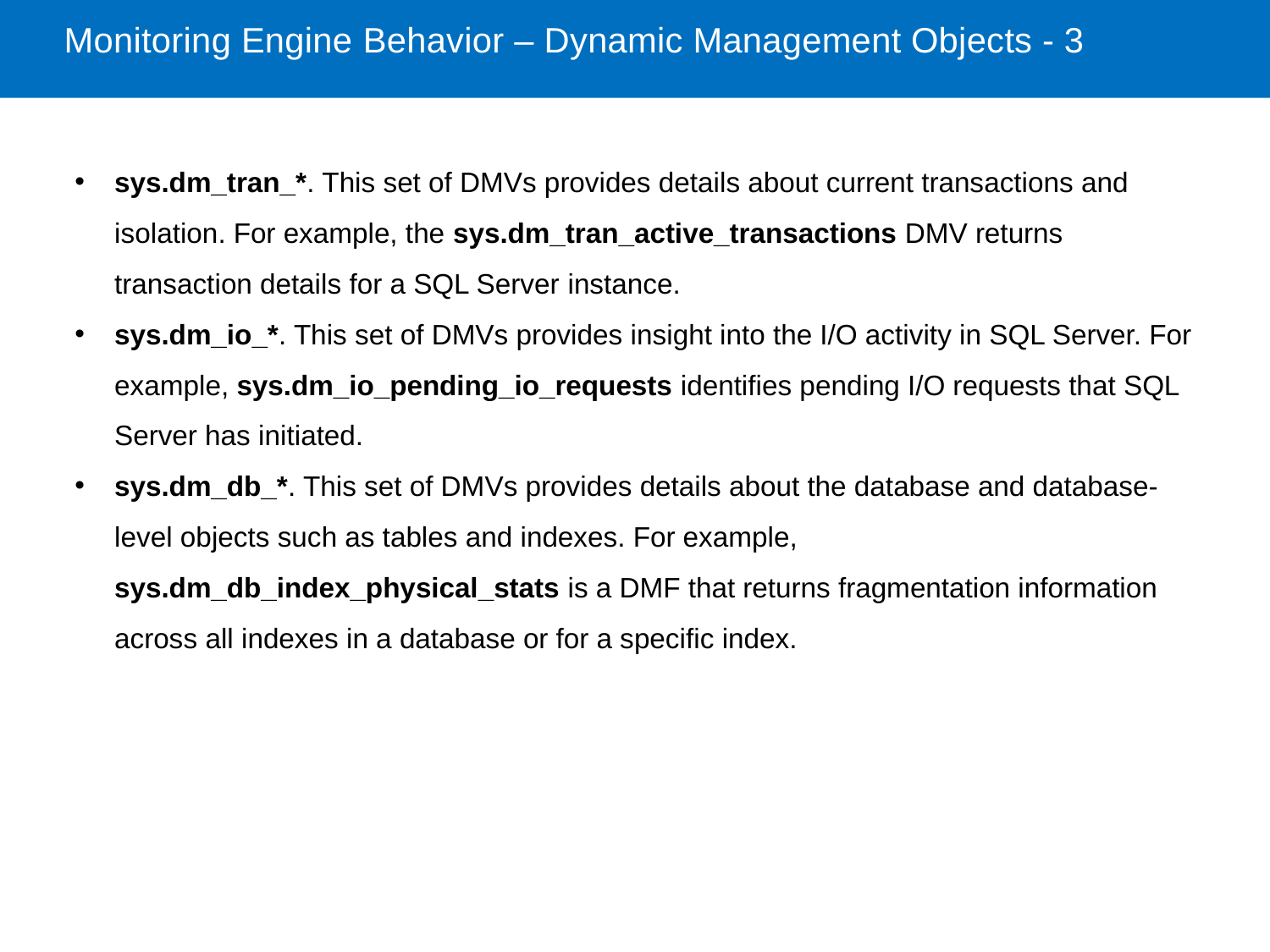

# Monitoring Engine Behavior – Dynamic Management Objects - 3
sys.dm_tran_*. This set of DMVs provides details about current transactions and isolation. For example, the sys.dm_tran_active_transactions DMV returns transaction details for a SQL Server instance.
sys.dm_io_*. This set of DMVs provides insight into the I/O activity in SQL Server. For example, sys.dm_io_pending_io_requests identifies pending I/O requests that SQL Server has initiated.
sys.dm_db_*. This set of DMVs provides details about the database and database-level objects such as tables and indexes. For example, sys.dm_db_index_physical_stats is a DMF that returns fragmentation information across all indexes in a database or for a specific index.